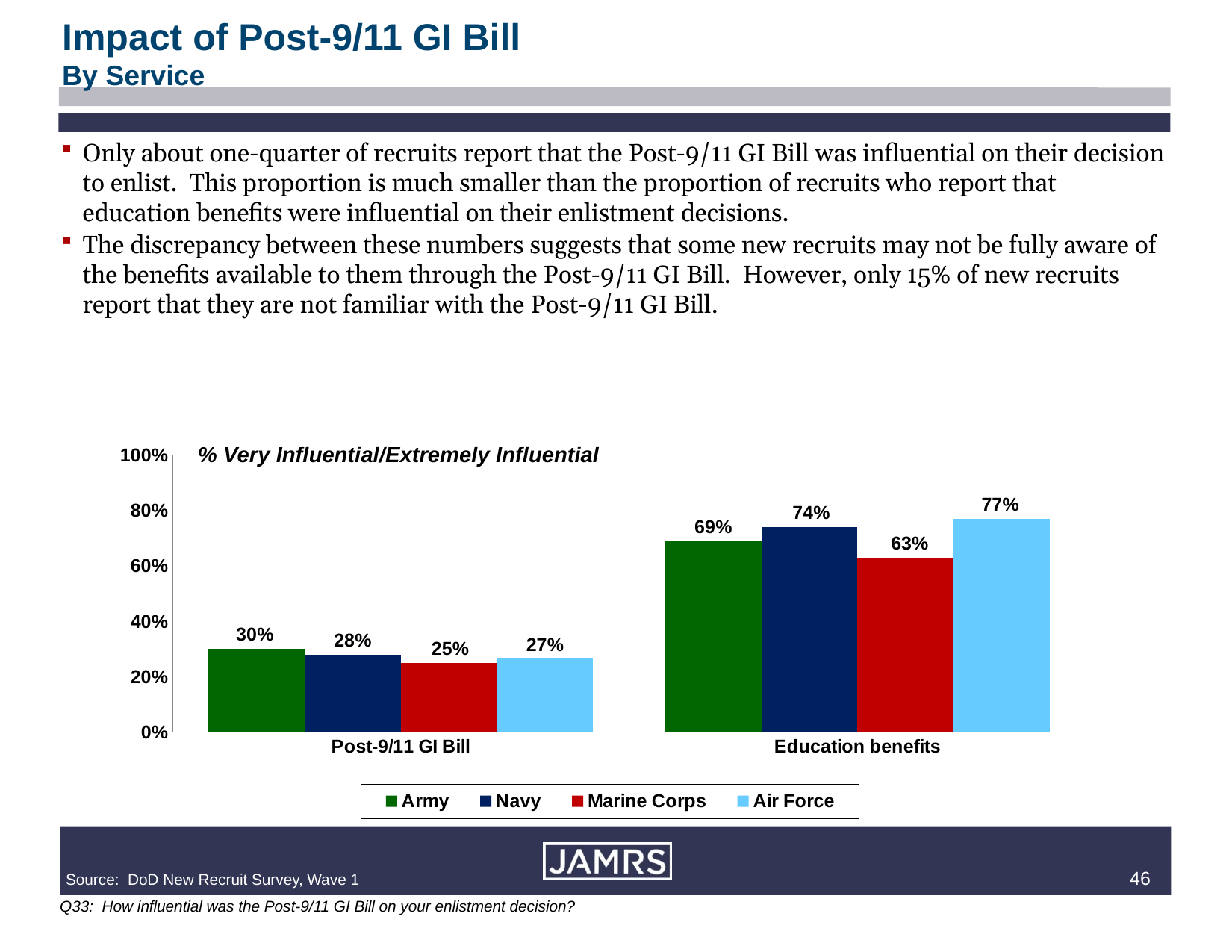

Impact of Post-9/11 GI Bill
By Service
Only about one-quarter of recruits report that the Post-9/11 GI Bill was influential on their decision to enlist.  This proportion is much smaller than the proportion of recruits who report that education benefits were influential on their enlistment decisions.
The discrepancy between these numbers suggests that some new recruits may not be fully aware of the benefits available to them through the Post-9/11 GI Bill.  However, only 15% of new recruits report that they are not familiar with the Post-9/11 GI Bill.

### Chart

| Category | Army | Navy | Marine Corps | Air Force |
|---|---|---|---|---|
| Post-9/11 GI Bill | 0.3 | 0.28 | 0.25 | 0.27 |
| Education benefits | 0.69 | 0.74 | 0.63 | 0.77 |
% Very Influential/Extremely Influential
46
Source:  DoD New Recruit Survey, Wave 1
	Q33:  How influential was the Post-9/11 GI Bill on your enlistment decision?